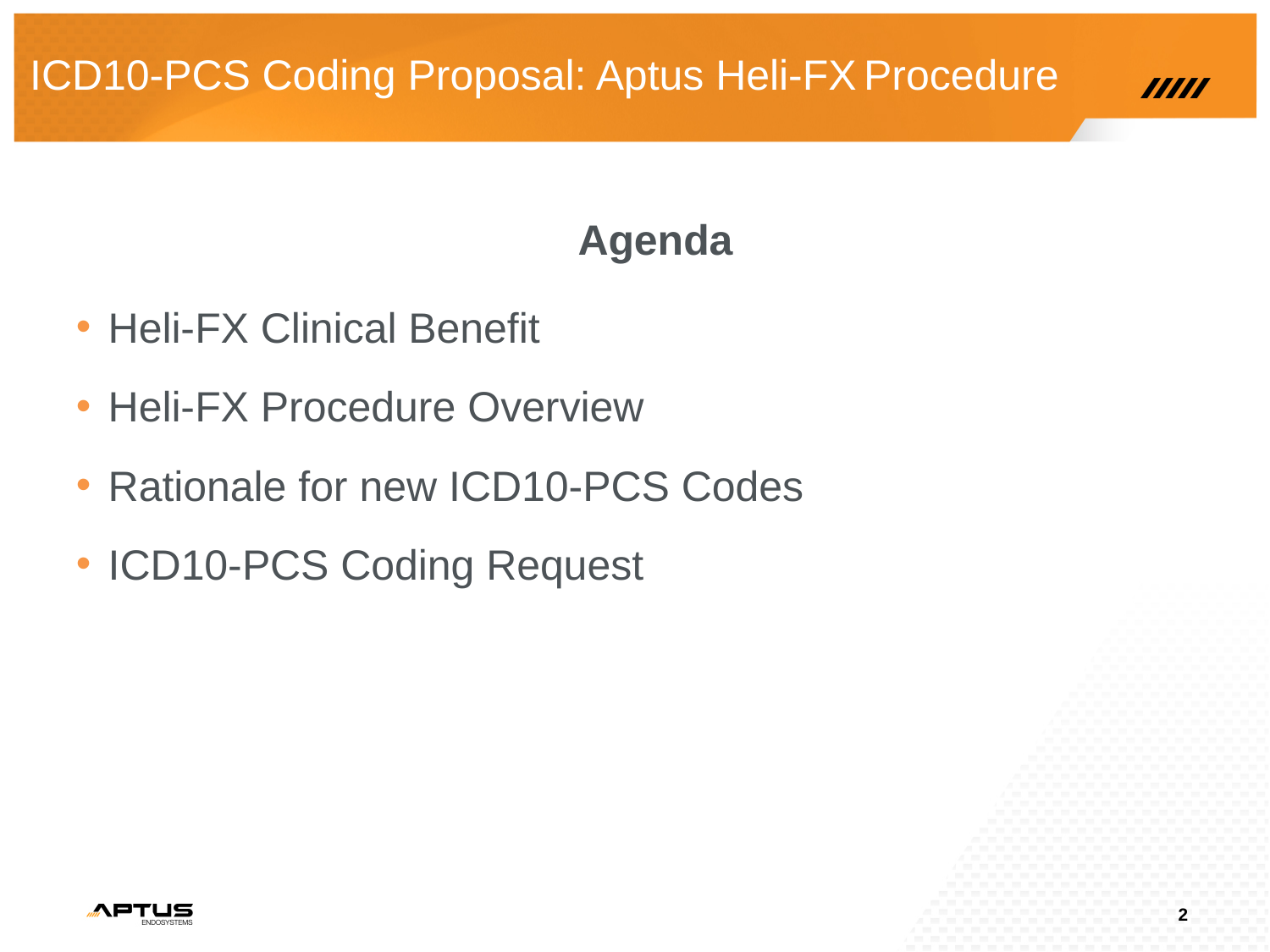

# ICD10-PCS Coding Proposal: Aptus Heli-FX Procedure
Agenda

Heli-FX Clinical Benefit
Heli-FX Procedure Overview
Rationale for new ICD10-PCS Codes
ICD10-PCS Coding Request

2